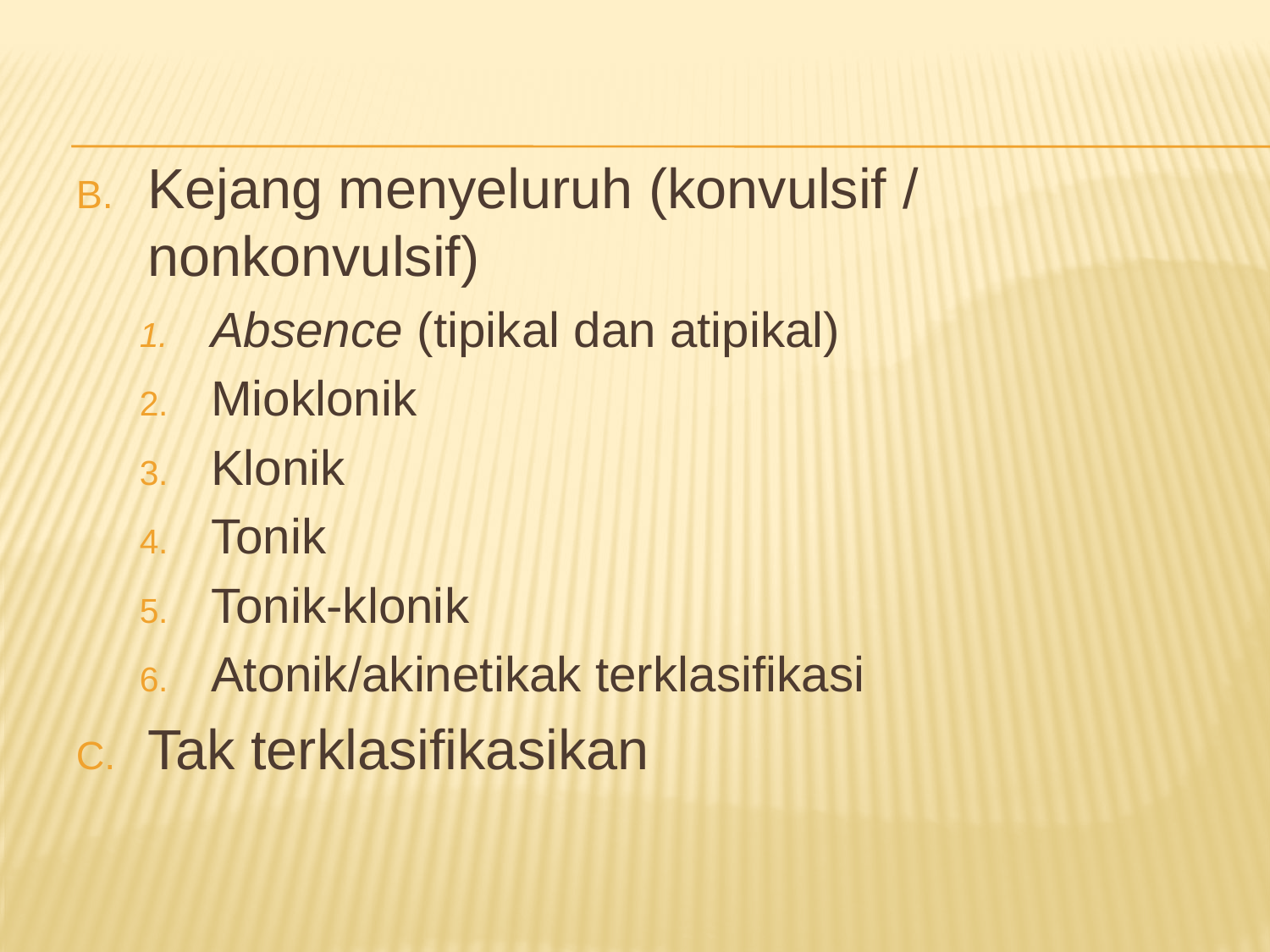

#
Kejang menyeluruh (konvulsif / nonkonvulsif)
Absence (tipikal dan atipikal)
Mioklonik
Klonik
Tonik
Tonik-klonik
Atonik/akinetikak terklasifikasi
Tak terklasifikasikan